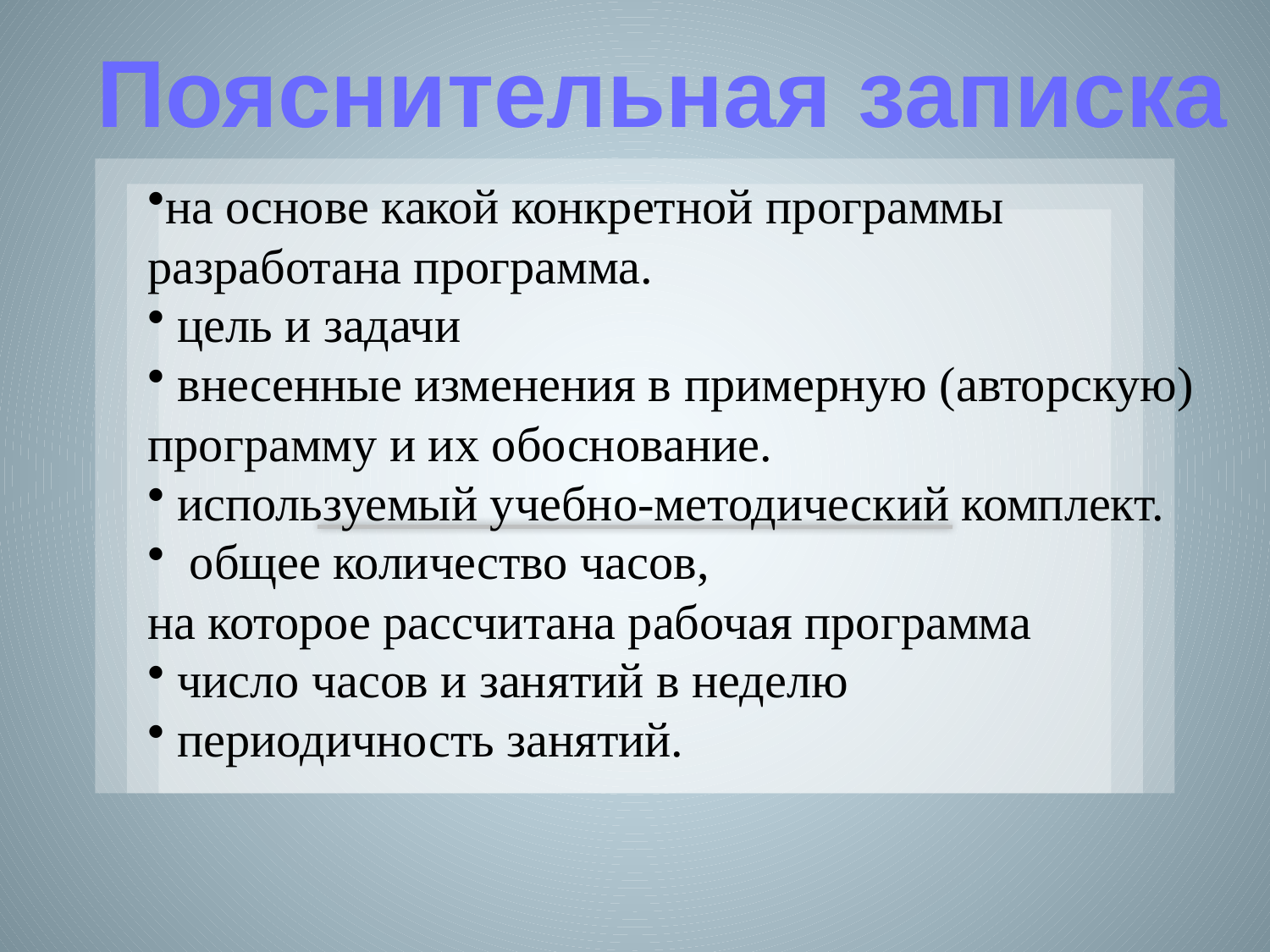

на основе какой конкретной программы
разработана программа.
 цель и задачи
 внесенные изменения в примерную (авторскую)
программу и их обоснование.
 используемый учебно-методический комплект.
  общее количество часов,
на которое рассчитана рабочая программа
 число часов и занятий в неделю
 периодичность занятий.
Пояснительная записка
#